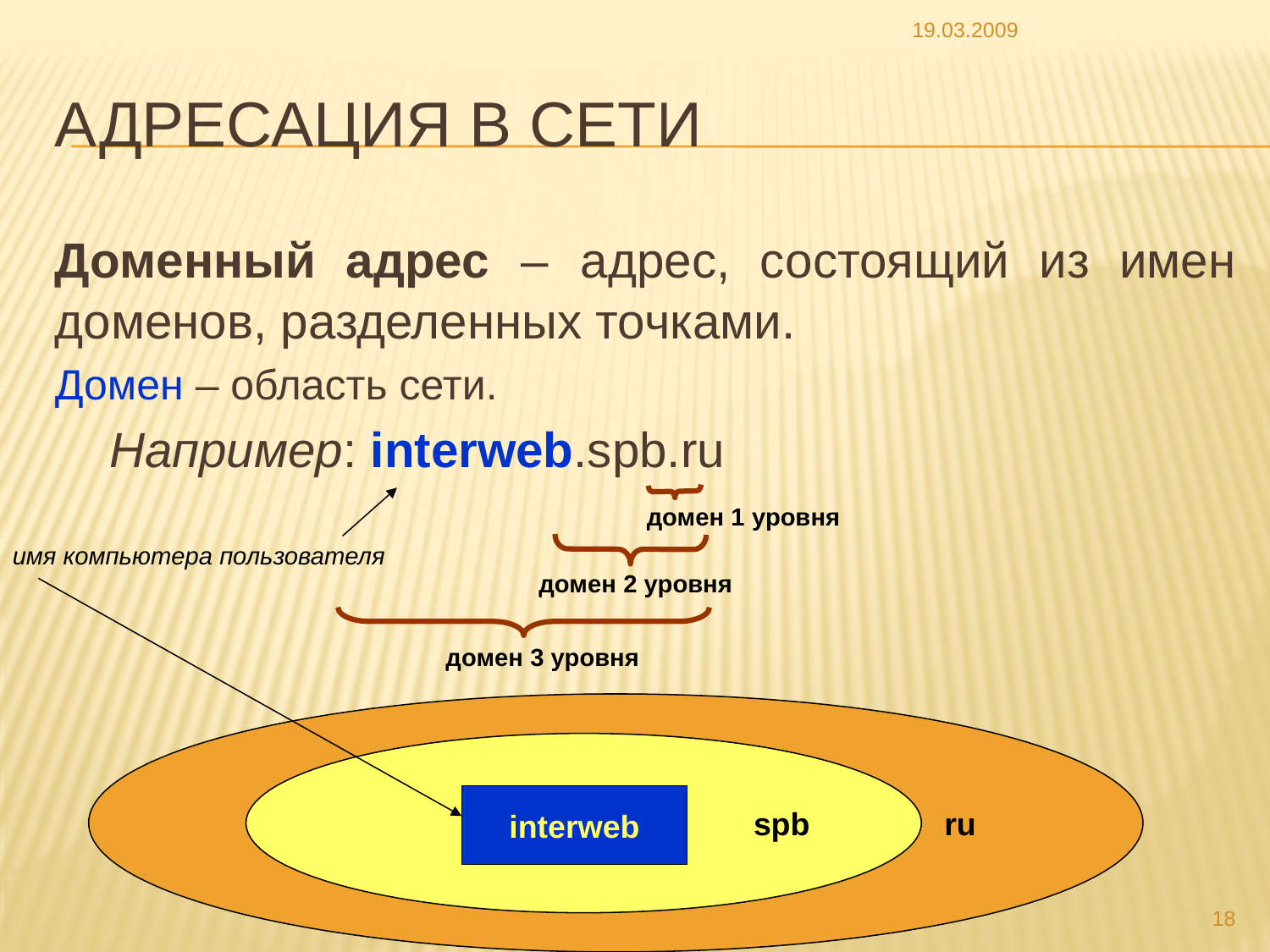

19.03.2009
# Адресация в сети
Доменный адрес – адрес, состоящий из имен доменов, разделенных точками.
Домен – область сети.
    Например: interweb.spb.ru

домен 1 уровня
имя компьютера пользователя
домен 2 уровня

домен 3 уровня
ru
spb
interweb
18